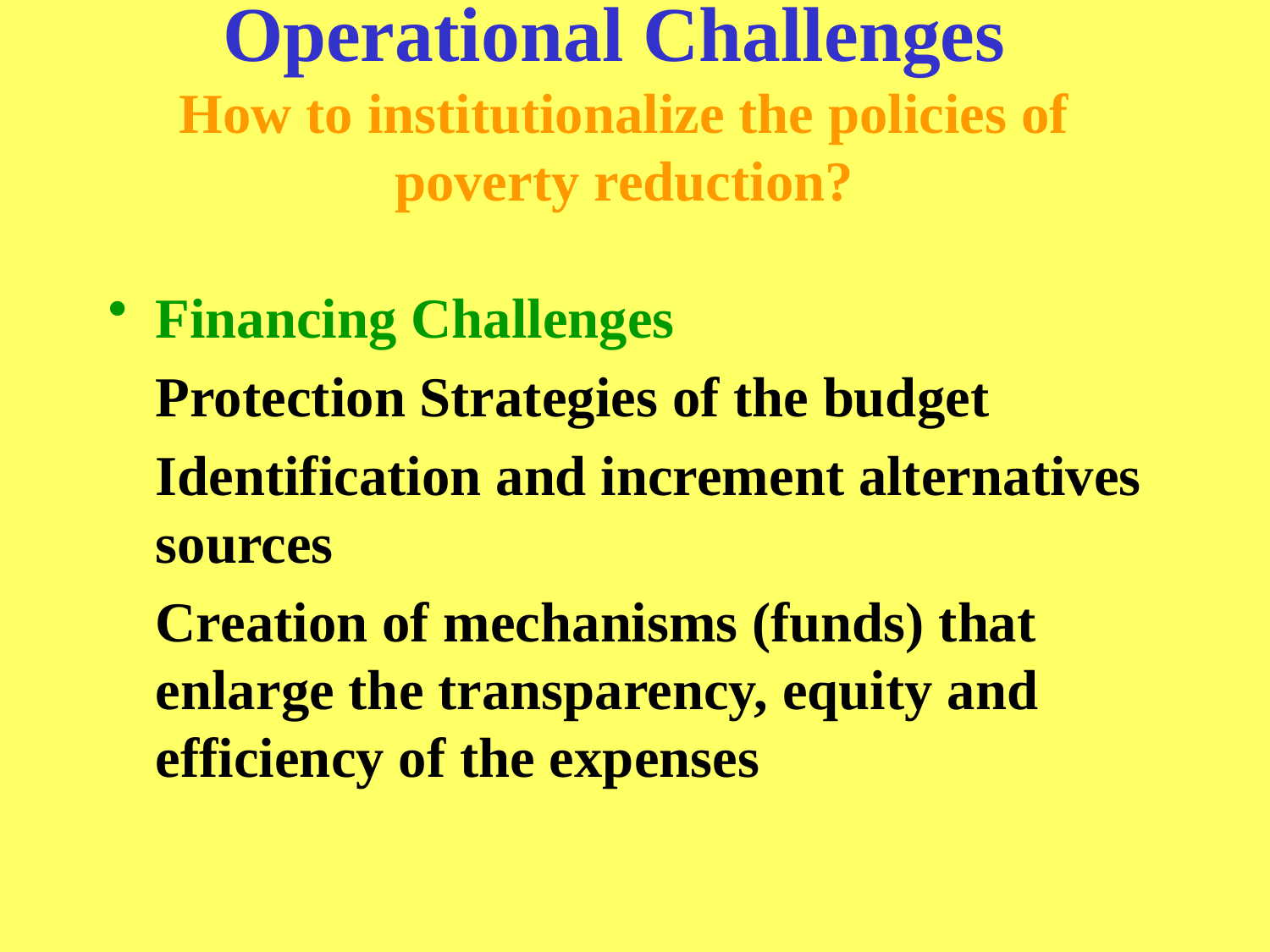

# Operational Challenges How to institutionalize the policies of poverty reduction?
Financing Challenges
	Protection Strategies of the budget
	Identification and increment alternatives sources
	Creation of mechanisms (funds) that enlarge the transparency, equity and efficiency of the expenses